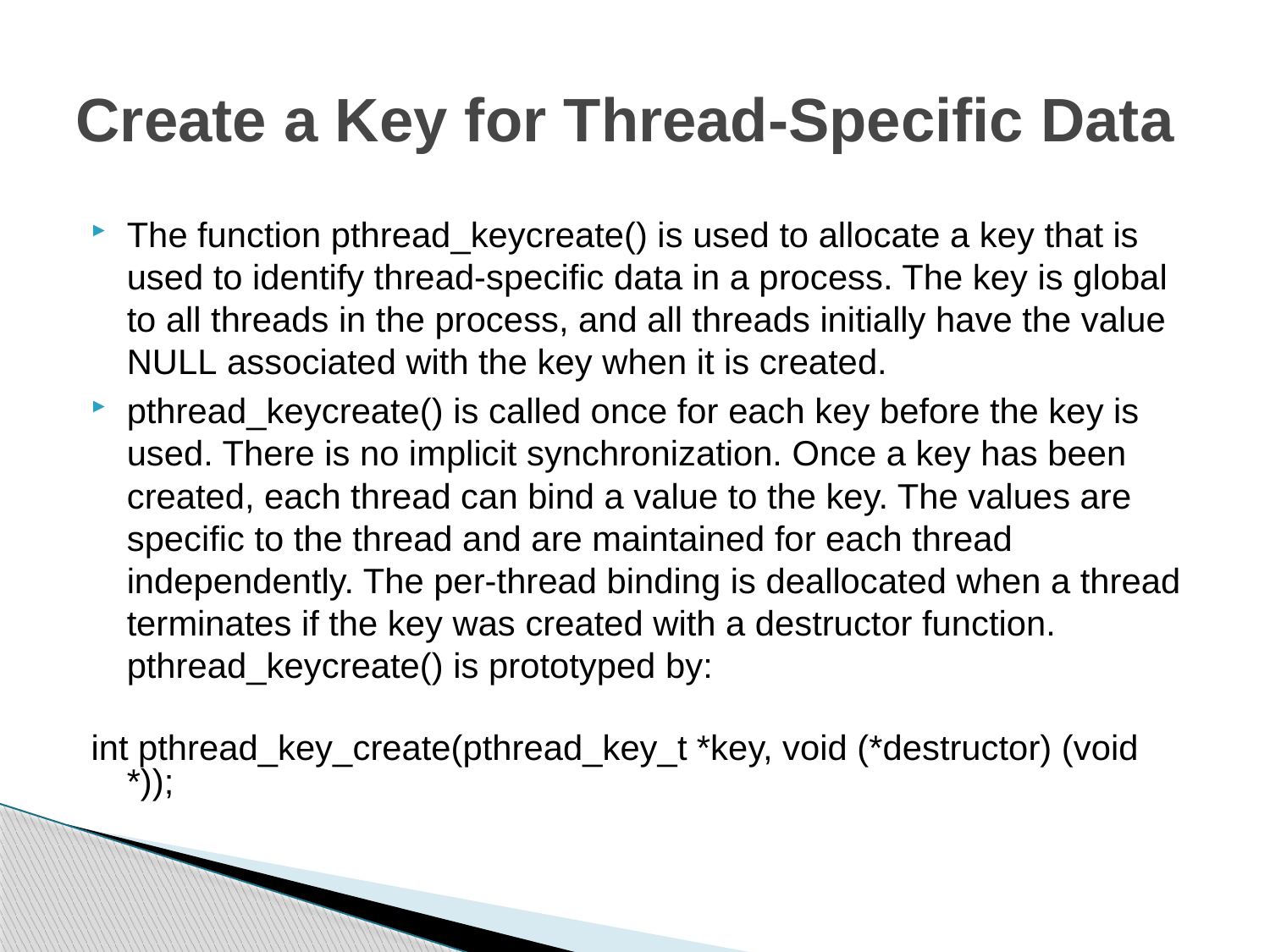

# Create a Key for Thread-Specific Data
The function pthread_keycreate() is used to allocate a key that is used to identify thread-specific data in a process. The key is global to all threads in the process, and all threads initially have the value NULL associated with the key when it is created.
pthread_keycreate() is called once for each key before the key is used. There is no implicit synchronization. Once a key has been created, each thread can bind a value to the key. The values are specific to the thread and are maintained for each thread independently. The per-thread binding is deallocated when a thread terminates if the key was created with a destructor function. pthread_keycreate() is prototyped by:

int pthread_key_create(pthread_key_t *key, void (*destructor) (void *));